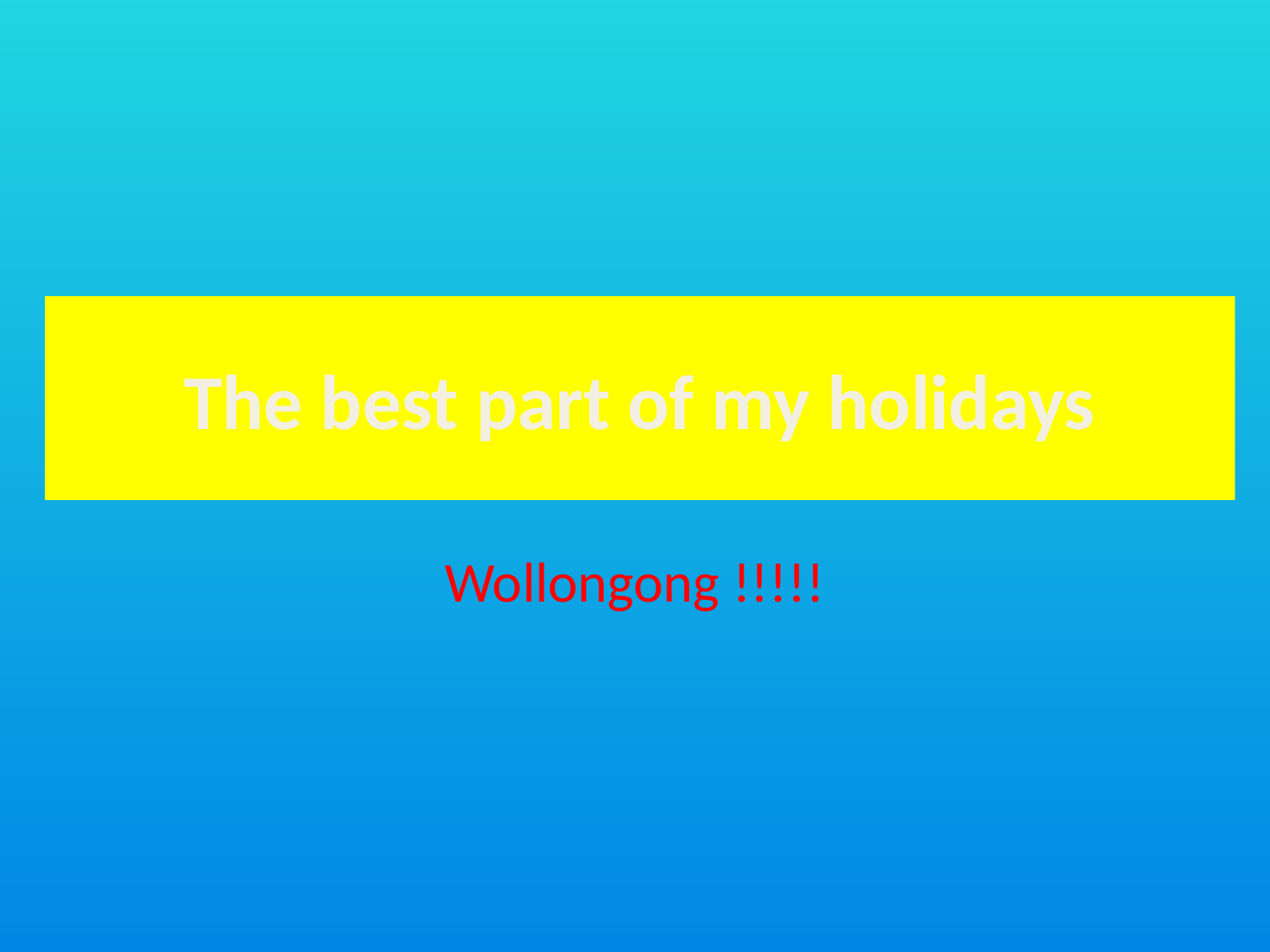

# The best part of my holidays
Wollongong !!!!!